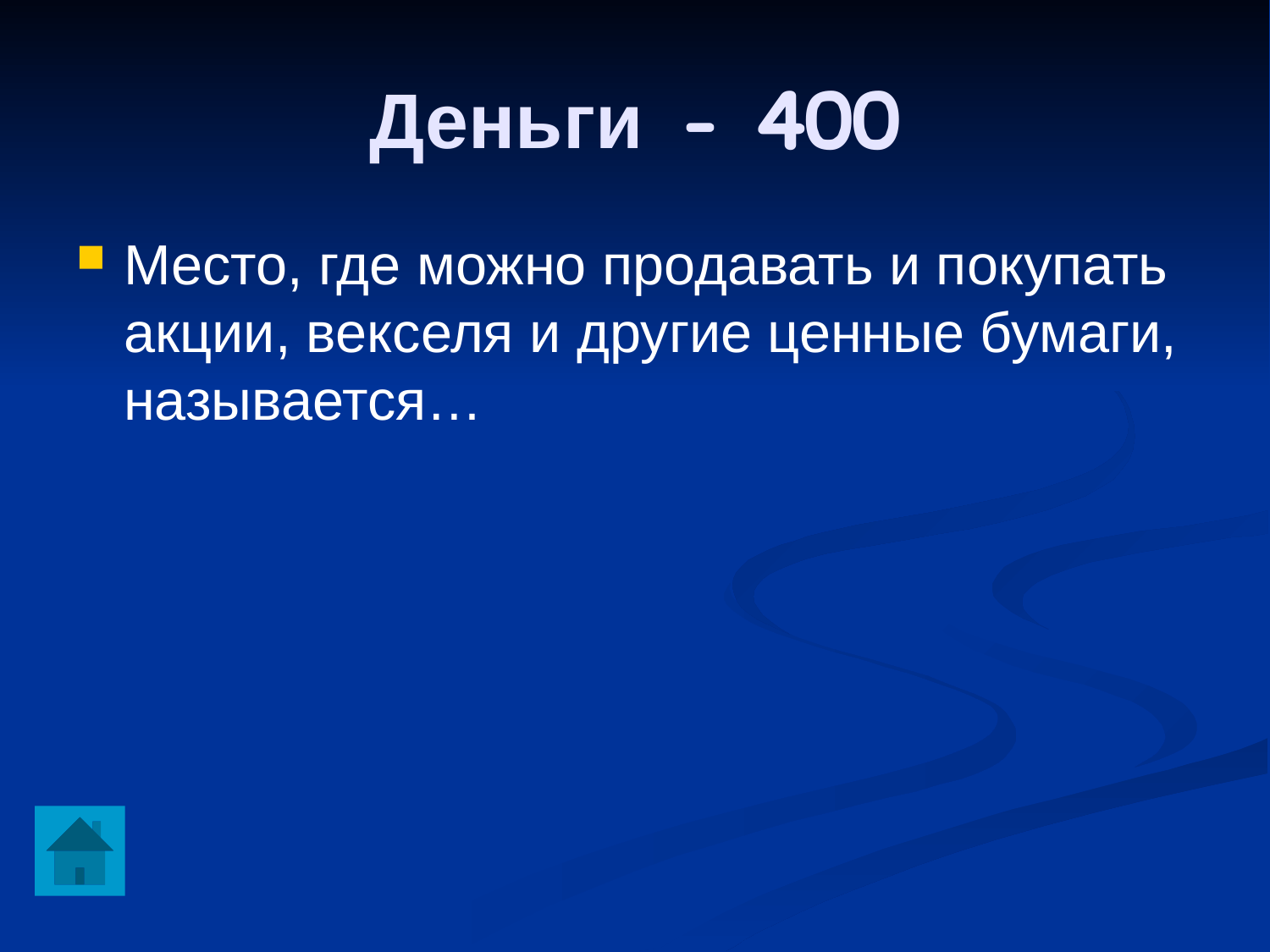

Деньги - 400
Место, где можно продавать и покупать акции, векселя и другие ценные бумаги, называется…